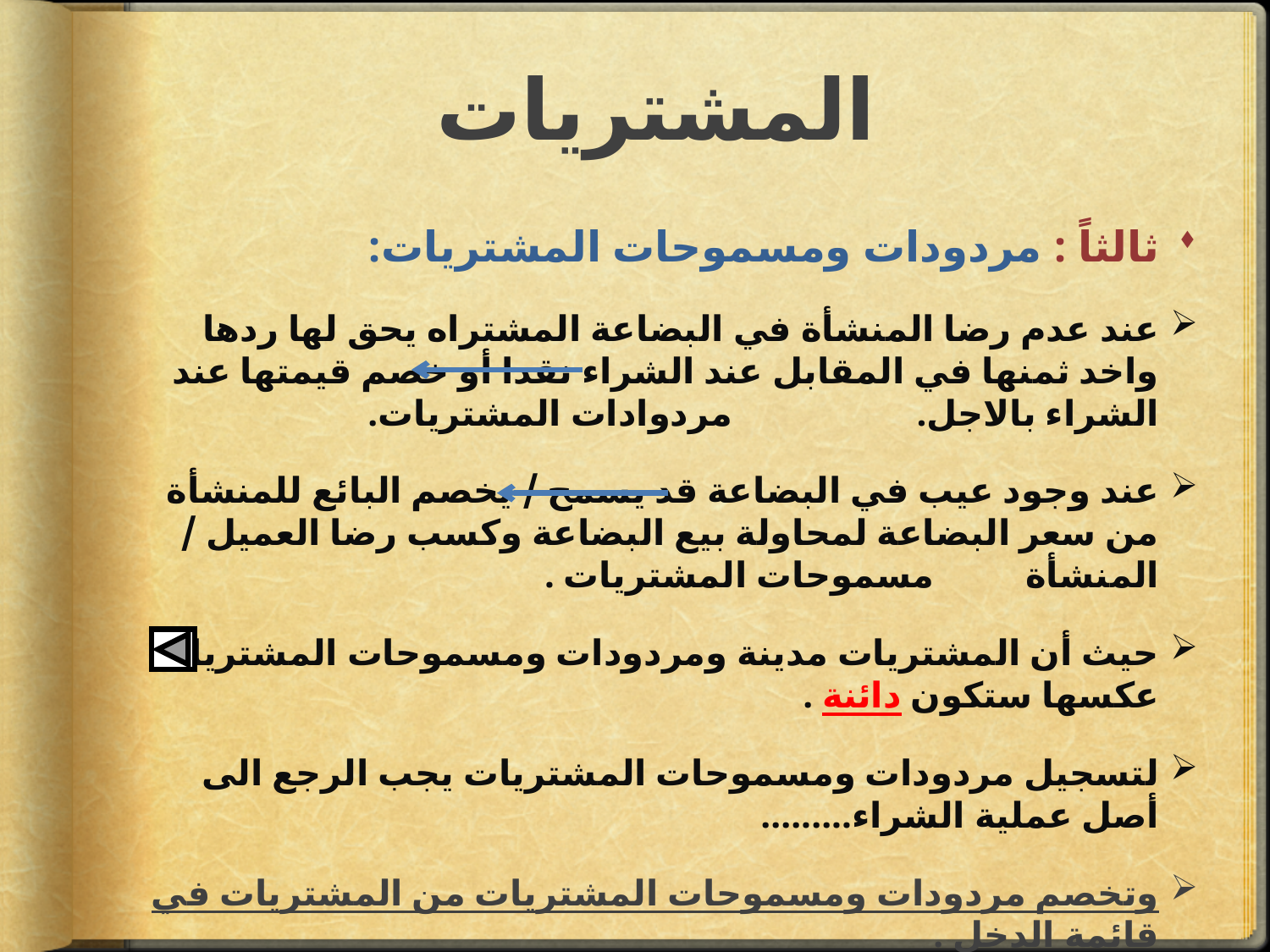

# المشتريات
ثالثاً : مردودات ومسموحات المشتريات:
عند عدم رضا المنشأة في البضاعة المشتراه يحق لها ردها واخد ثمنها في المقابل عند الشراء نقدا أو خصم قيمتها عند الشراء بالاجل.  		     مردوادات المشتريات.
عند وجود عيب في البضاعة قد يسمح / يخصم البائع للمنشأة من سعر البضاعة لمحاولة بيع البضاعة وكسب رضا العميل / المنشأة 	         مسموحات المشتريات .
حيث أن المشتريات مدينة ومردودات ومسموحات المشتريات عكسها ستكون دائنة .
لتسجيل مردودات ومسموحات المشتريات يجب الرجع الى أصل عملية الشراء.........
وتخصم مردودات ومسموحات المشتريات من المشتريات في قائمة الدخل .